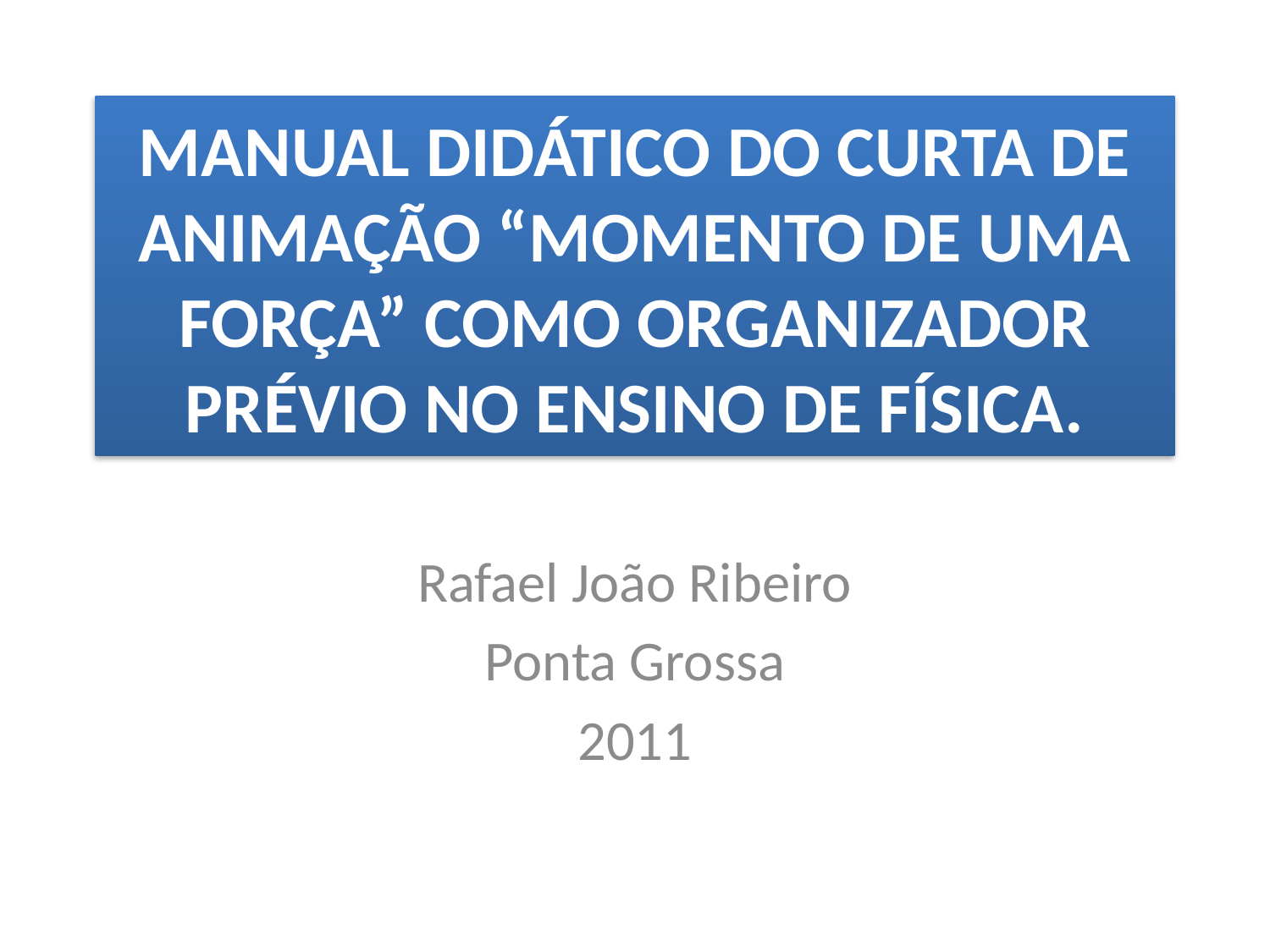

# manual DIDÁTICO DO CURTA DE ANIMAÇÃO “MOMENTO DE UMA FORÇA” COMO ORGANIZADOR PRÉVIO NO ENSINO DE FÍSICA.
Rafael João Ribeiro
Ponta Grossa
2011